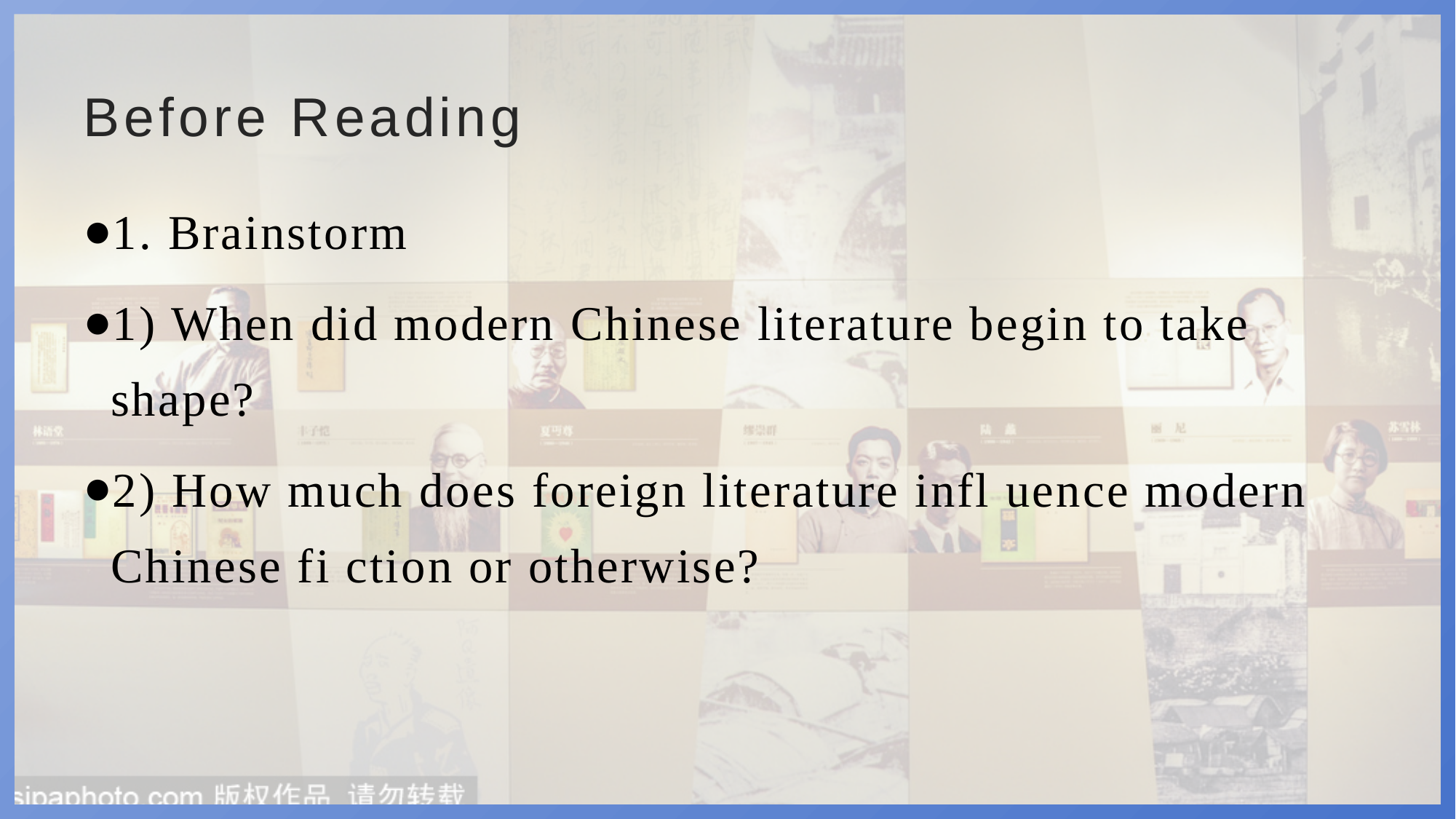

# Before Reading
1. Brainstorm
1) When did modern Chinese literature begin to take shape?
2) How much does foreign literature infl uence modern Chinese fi ction or otherwise?